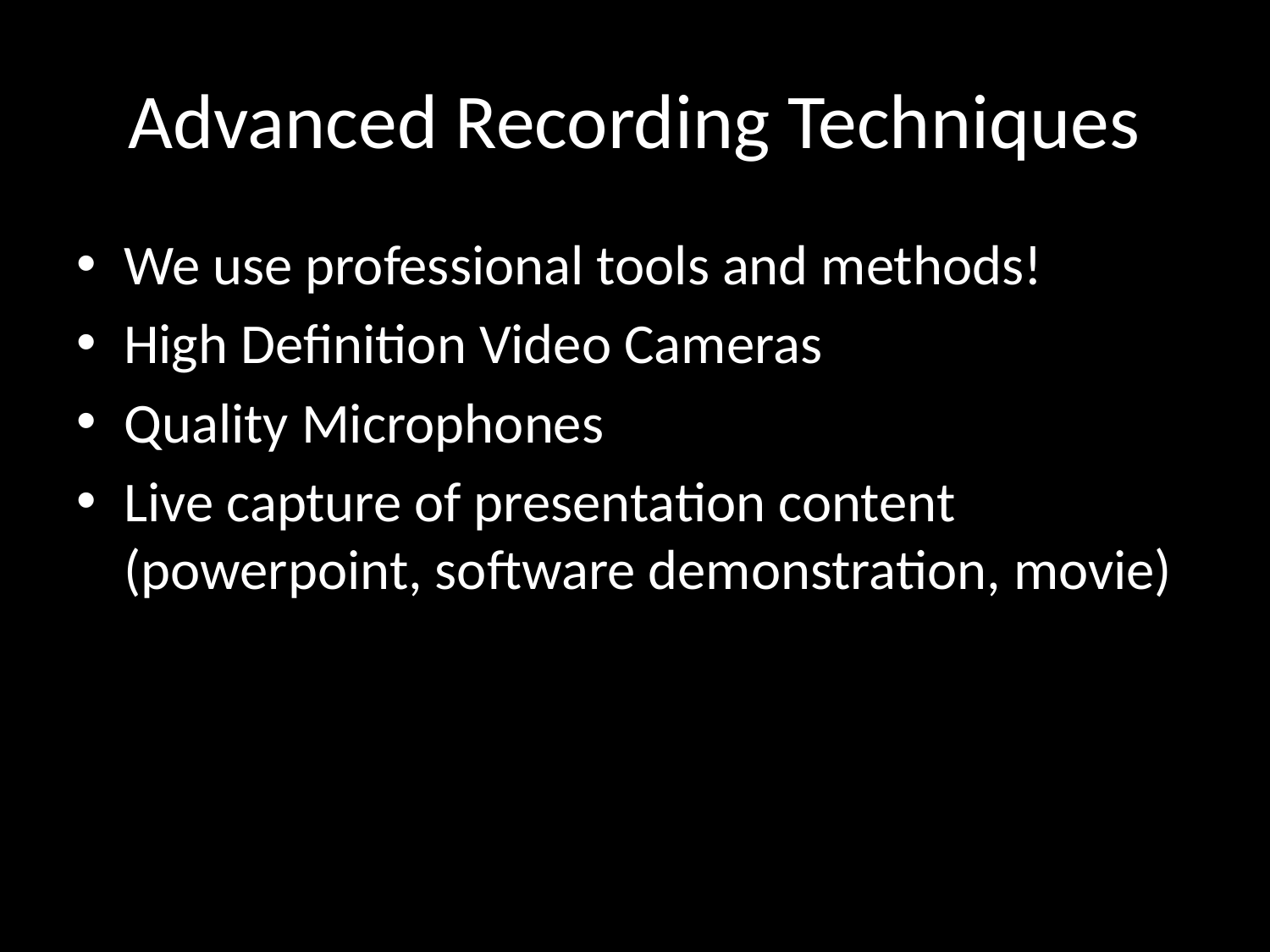

# Advanced Recording Techniques
We use professional tools and methods!
High Definition Video Cameras
Quality Microphones
Live capture of presentation content (powerpoint, software demonstration, movie)